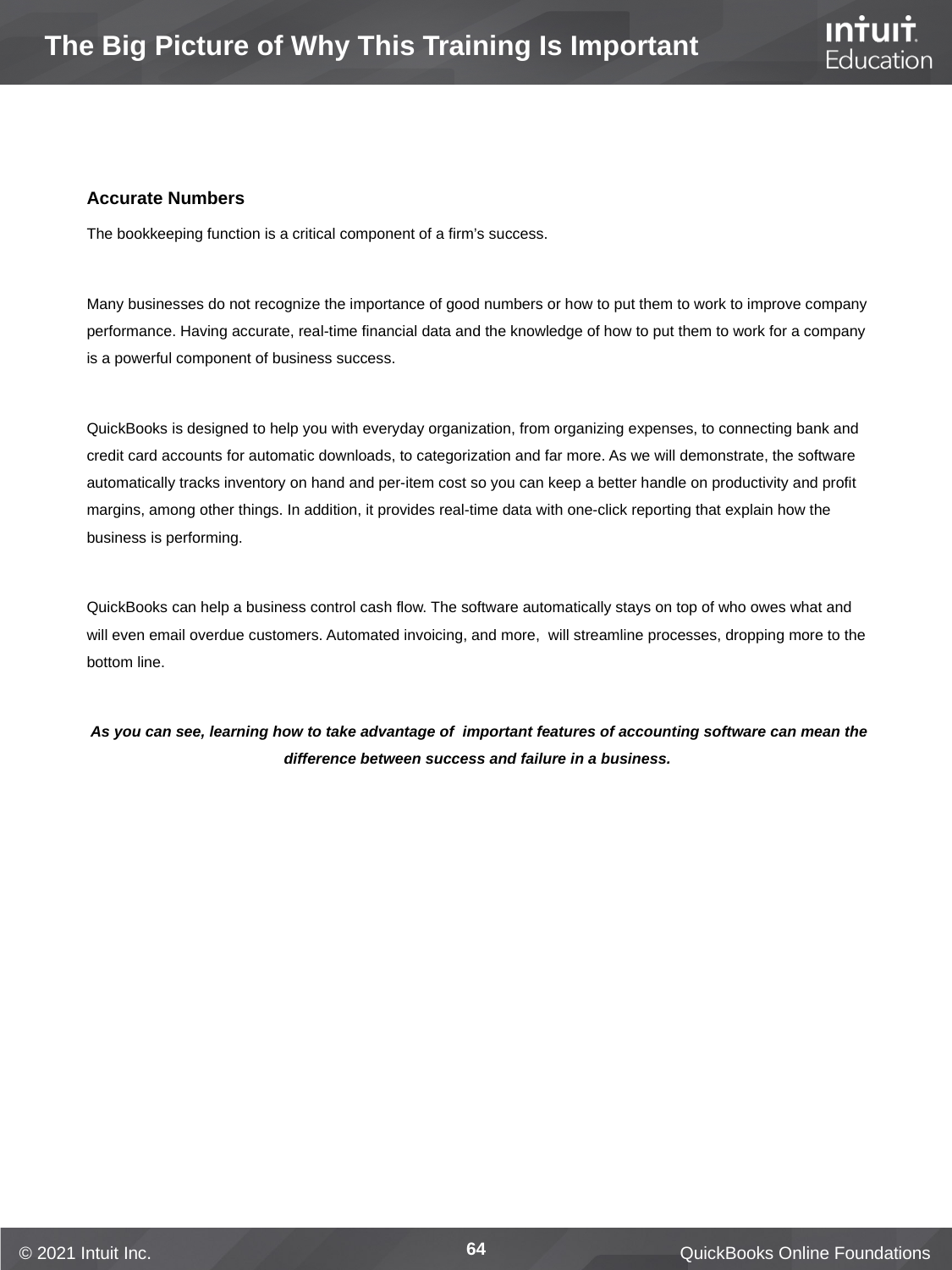

# The Big Picture of Why This Training Is Important
Accurate Numbers
The bookkeeping function is a critical component of a firm’s success.

Many businesses do not recognize the importance of good numbers or how to put them to work to improve company performance. Having accurate, real-time financial data and the knowledge of how to put them to work for a company is a powerful component of business success.

QuickBooks is designed to help you with everyday organization, from organizing expenses, to connecting bank and credit card accounts for automatic downloads, to categorization and far more. As we will demonstrate, the software automatically tracks inventory on hand and per-item cost so you can keep a better handle on productivity and profit margins, among other things. In addition, it provides real-time data with one-click reporting that explain how the business is performing.

QuickBooks can help a business control cash flow. The software automatically stays on top of who owes what and will even email overdue customers. Automated invoicing, and more,  will streamline processes, dropping more to the bottom line.

As you can see, learning how to take advantage of  important features of accounting software can mean the difference between success and failure in a business.

64